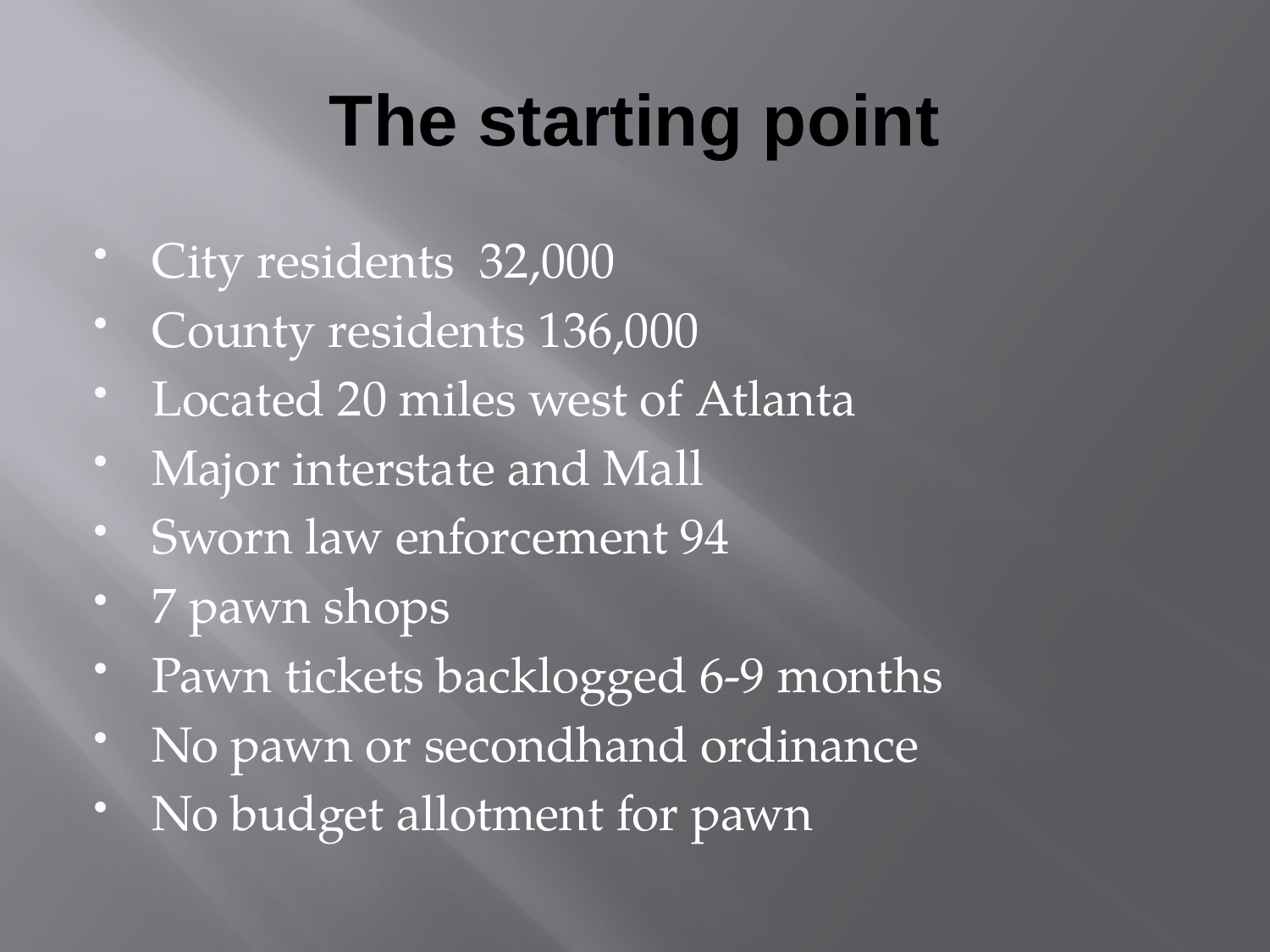

# The starting point
City residents  32,000
County residents 136,000
Located 20 miles west of Atlanta
Major interstate and Mall
Sworn law enforcement 94
7 pawn shops
Pawn tickets backlogged 6-9 months
No pawn or secondhand ordinance
No budget allotment for pawn